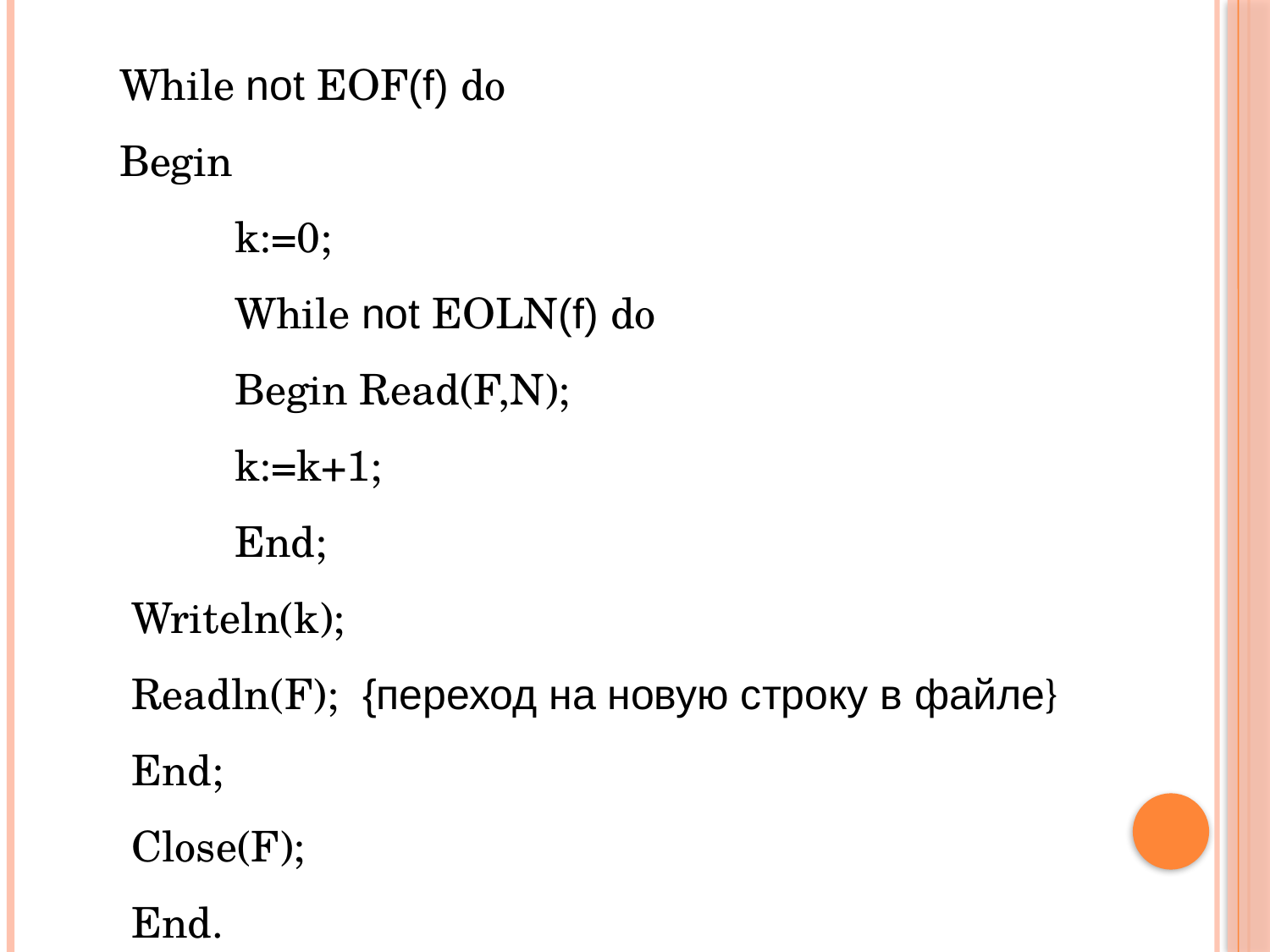

While not EOF(f) do
 Begin
	k:=0;
	While not EOLN(f) do
 	Begin Read(F,N);
	k:=k+1;
 	End;
  Writeln(k);
  Readln(F);  {переход на новую строку в файле}
  End;
  Close(F);
  End.